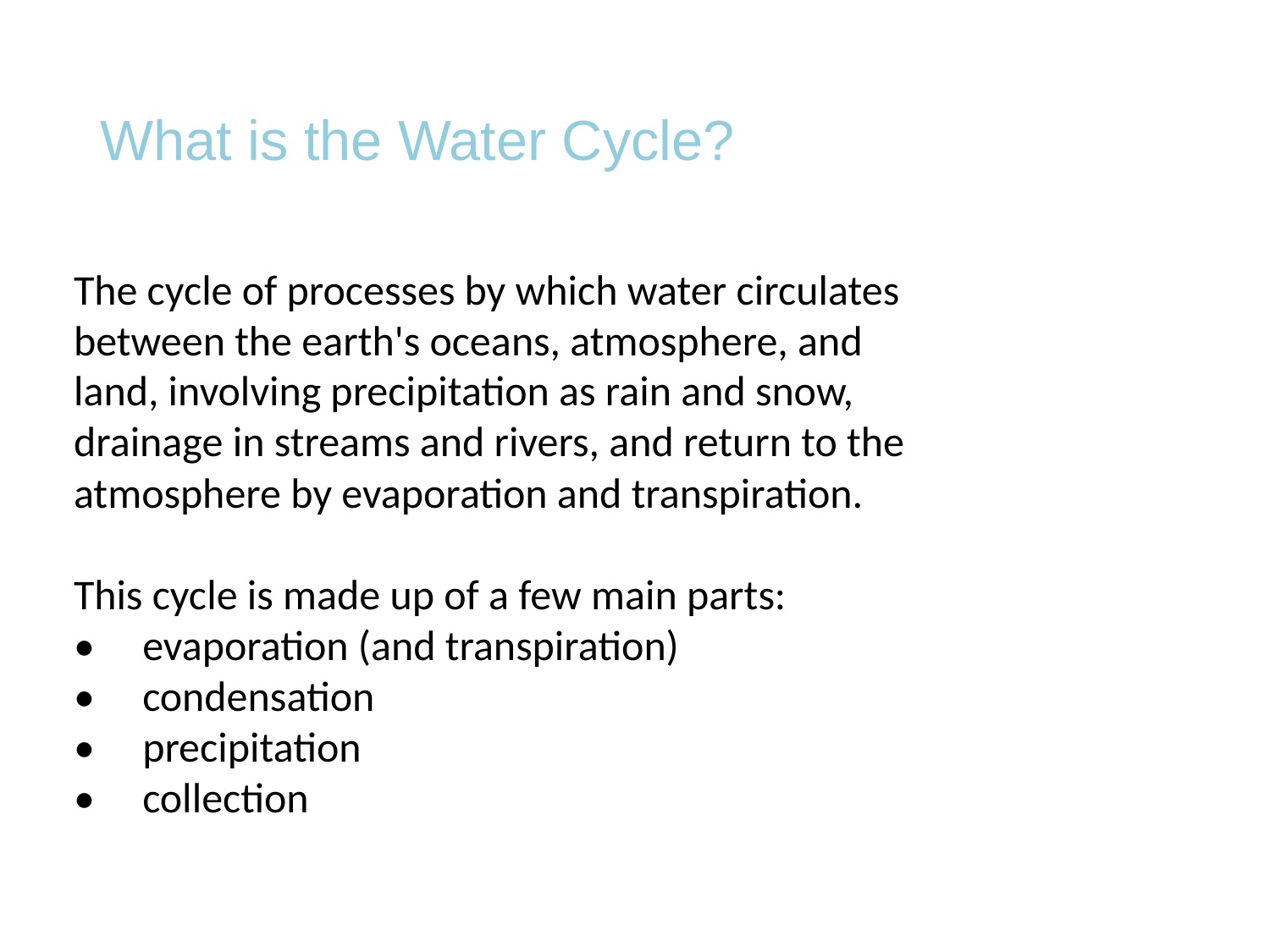

What is the Water Cycle?
The cycle of processes by which water circulates between the earth's oceans, atmosphere, and land, involving precipitation as rain and snow, drainage in streams and rivers, and return to the atmosphere by evaporation and transpiration.

This cycle is made up of a few main parts:
•     evaporation (and transpiration)
•     condensation
•     precipitation
•     collection